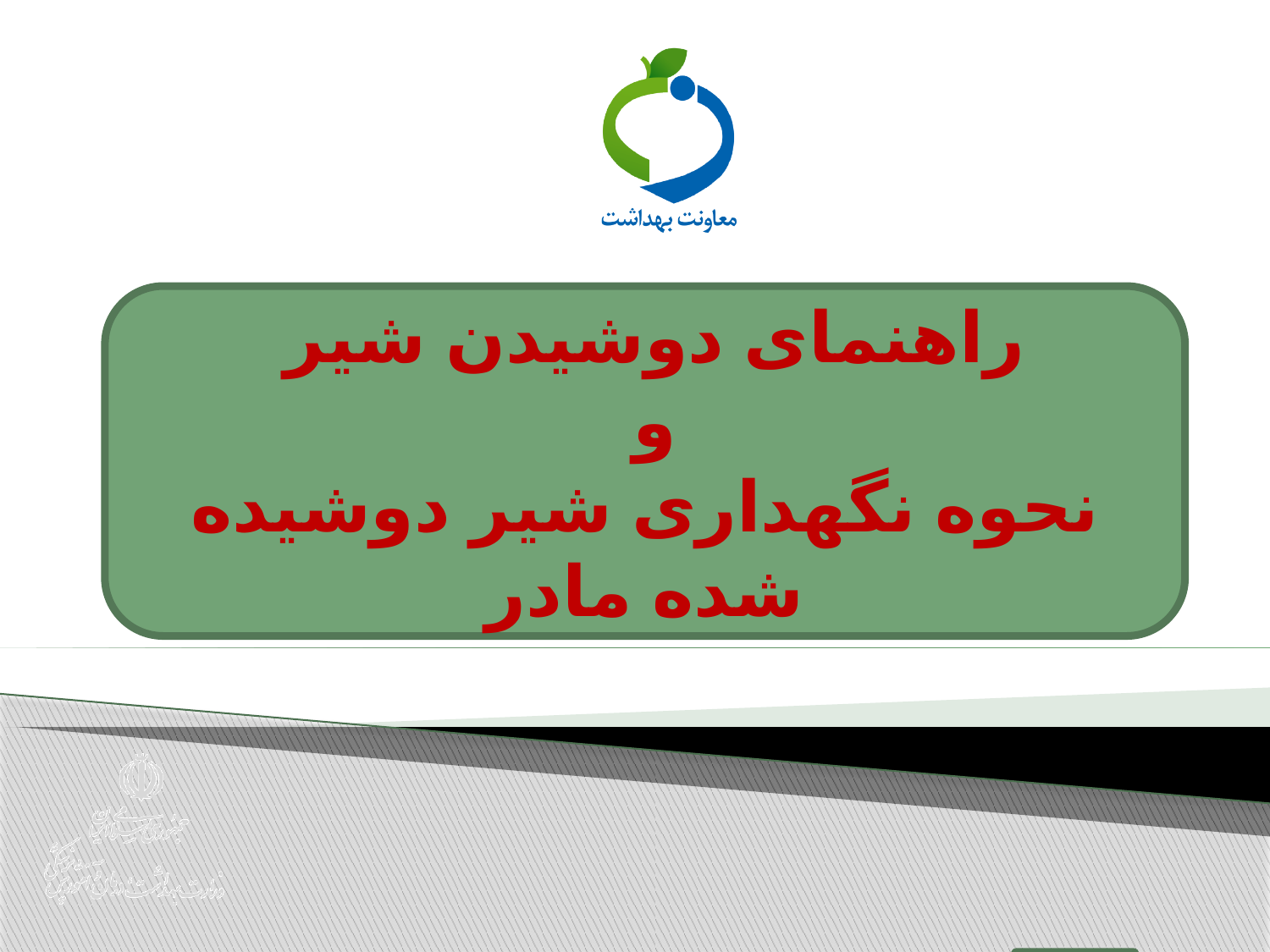

راهنمای دوشیدن شیر
و
نحوه نگهداری شیر دوشیده شده مادر